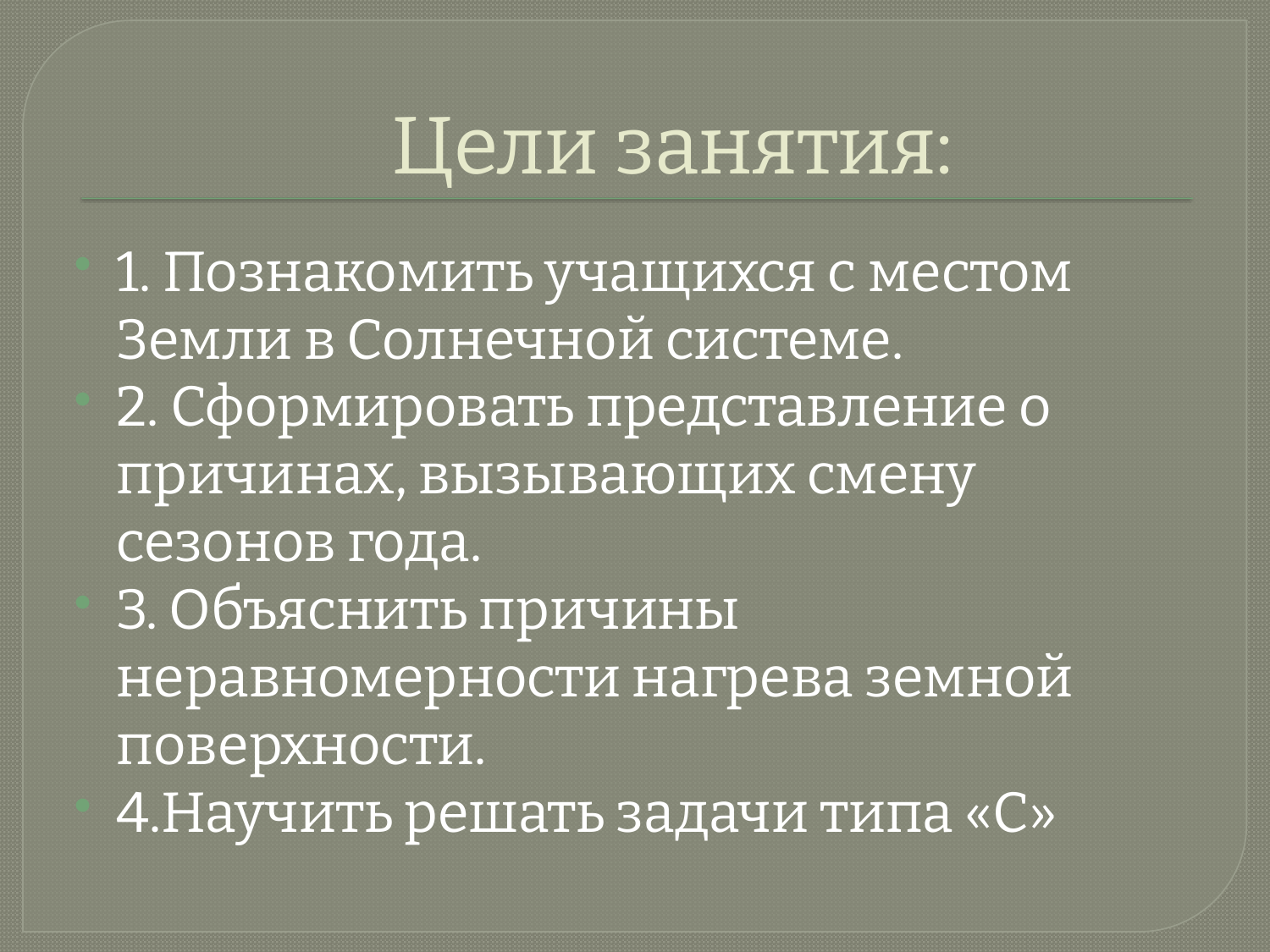

# Цели занятия:
1. Познакомить учащихся с местом Земли в Солнечной системе.
2. Сформировать представление о причинах, вызывающих смену сезонов года.
3. Объяснить причины неравномерности нагрева земной поверхности.
4.Научить решать задачи типа «С»